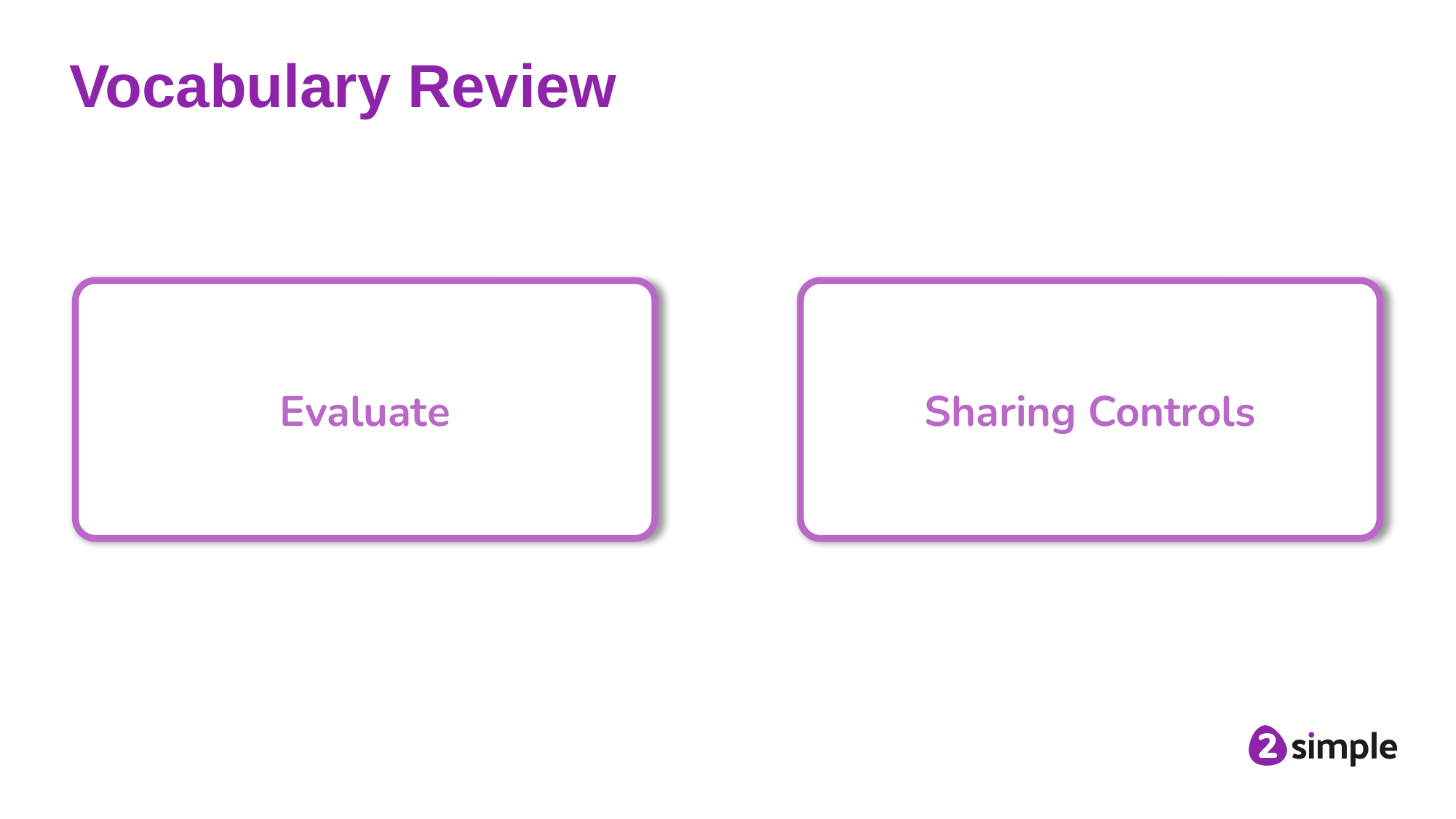

# Vocabulary Review
Evaluate
Sharing Controls
Evaluate: The process of judging the quality of something by using criteria to help judge it.
Sharing Controls: The menu that allows work to be shared with others. For example, sharing to a Display Board.